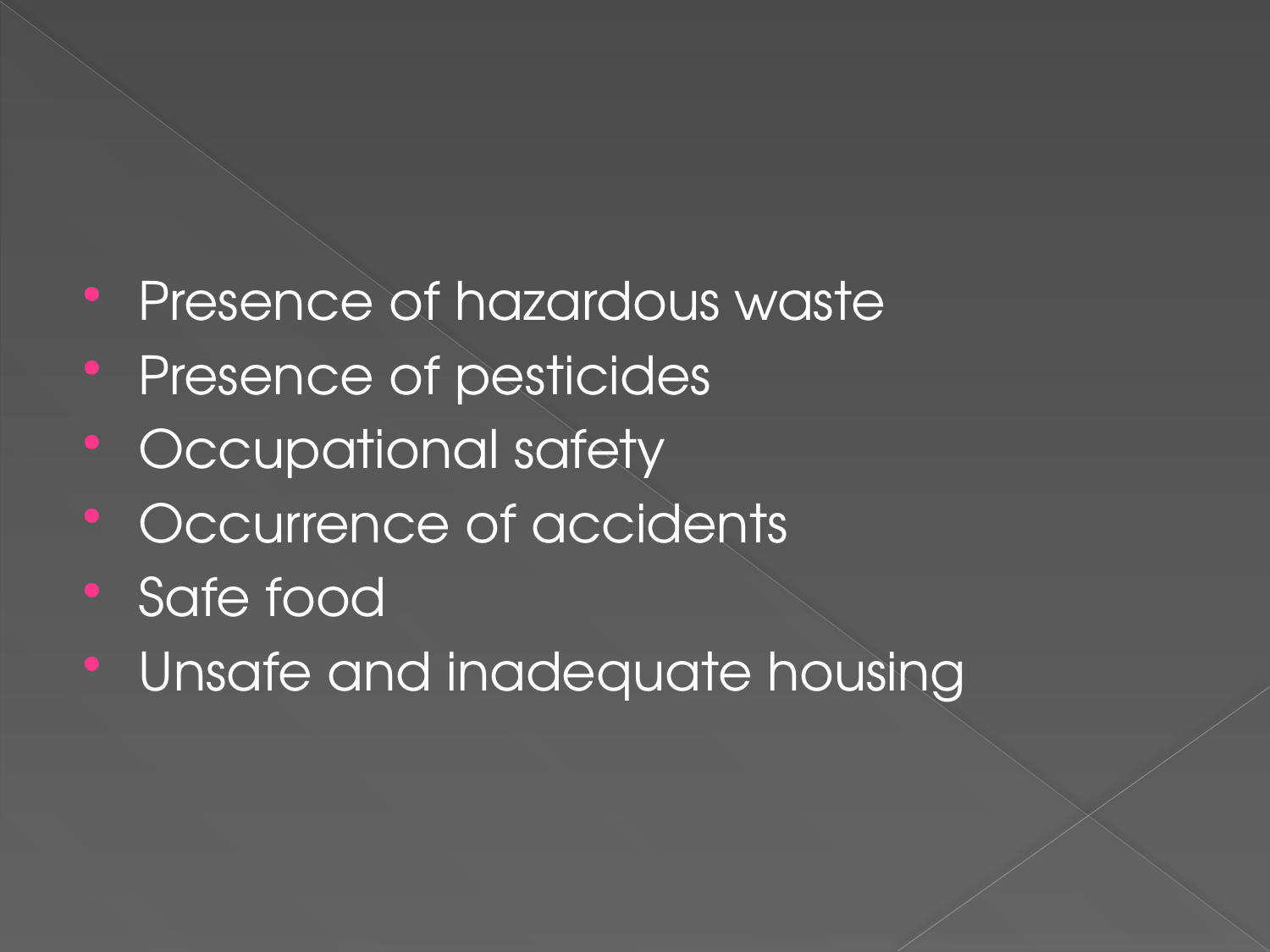

#
Presence of hazardous waste
Presence of pesticides
Occupational safety
Occurrence of accidents
Safe food
Unsafe and inadequate housing